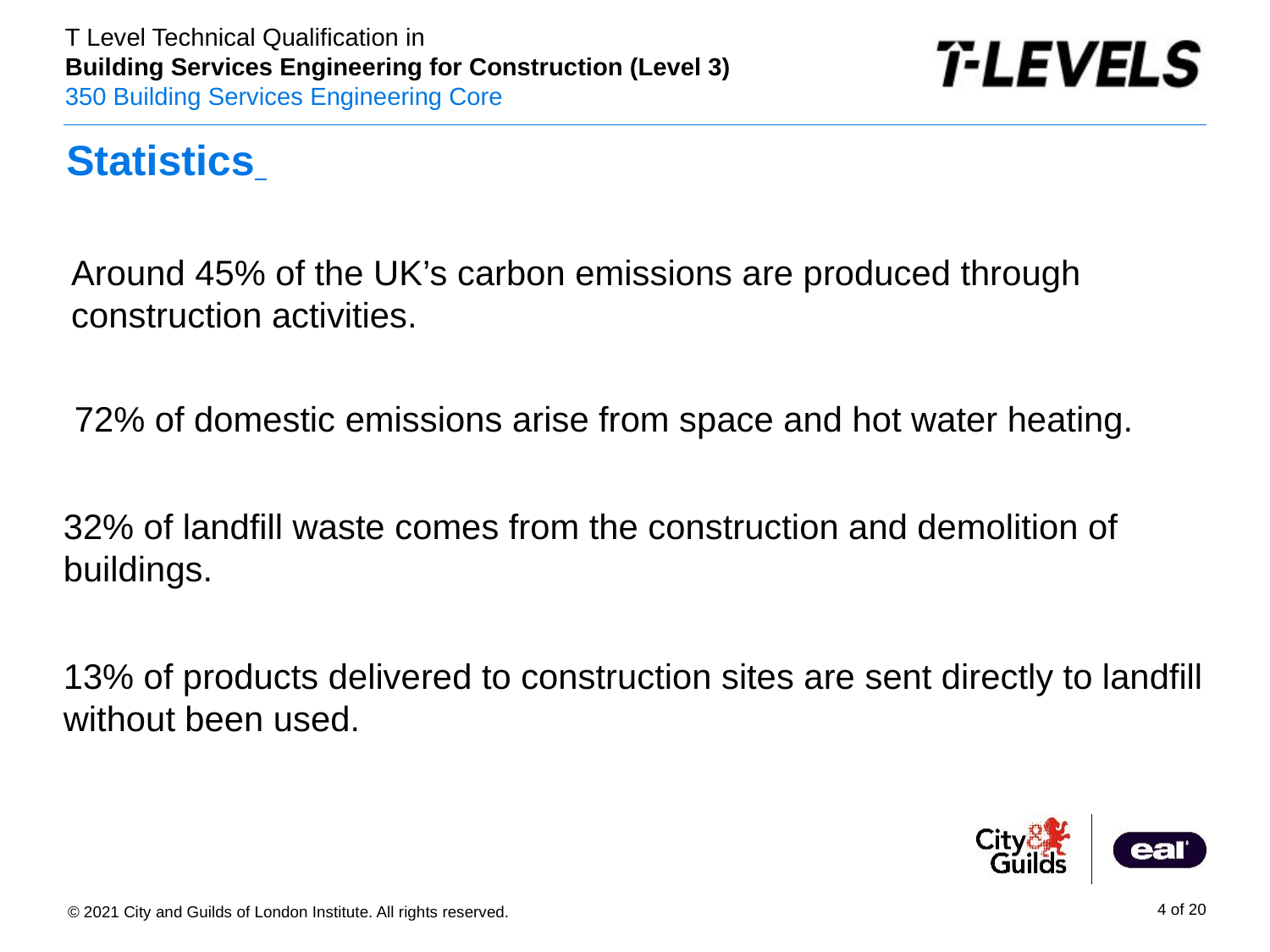

# Statistics
Around 45% of the UK’s carbon emissions are produced through construction activities.
72% of domestic emissions arise from space and hot water heating.
32% of landfill waste comes from the construction and demolition of buildings.
13% of products delivered to construction sites are sent directly to landfill without been used.